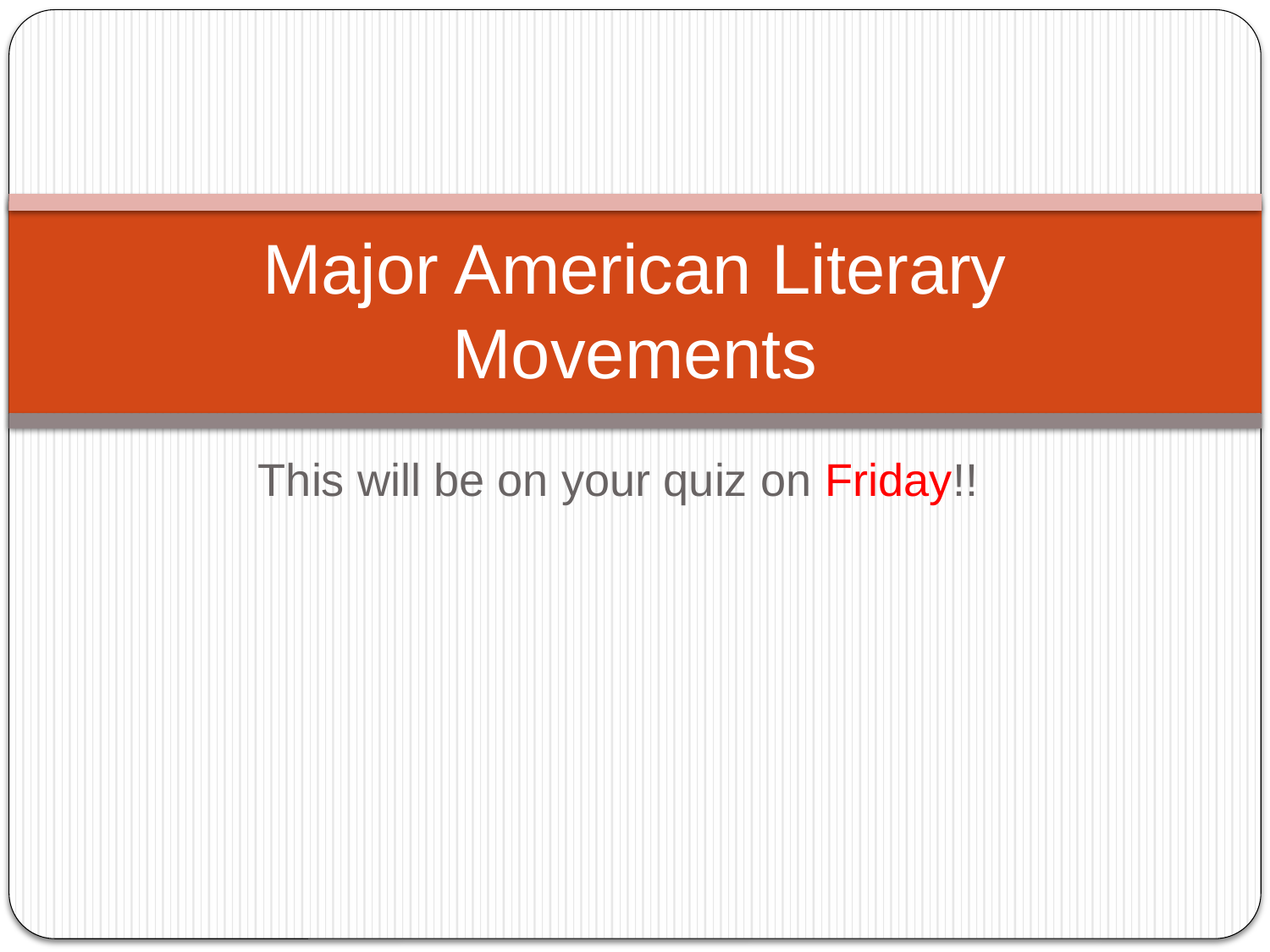

# Major American Literary Movements
This will be on your quiz on Friday!!